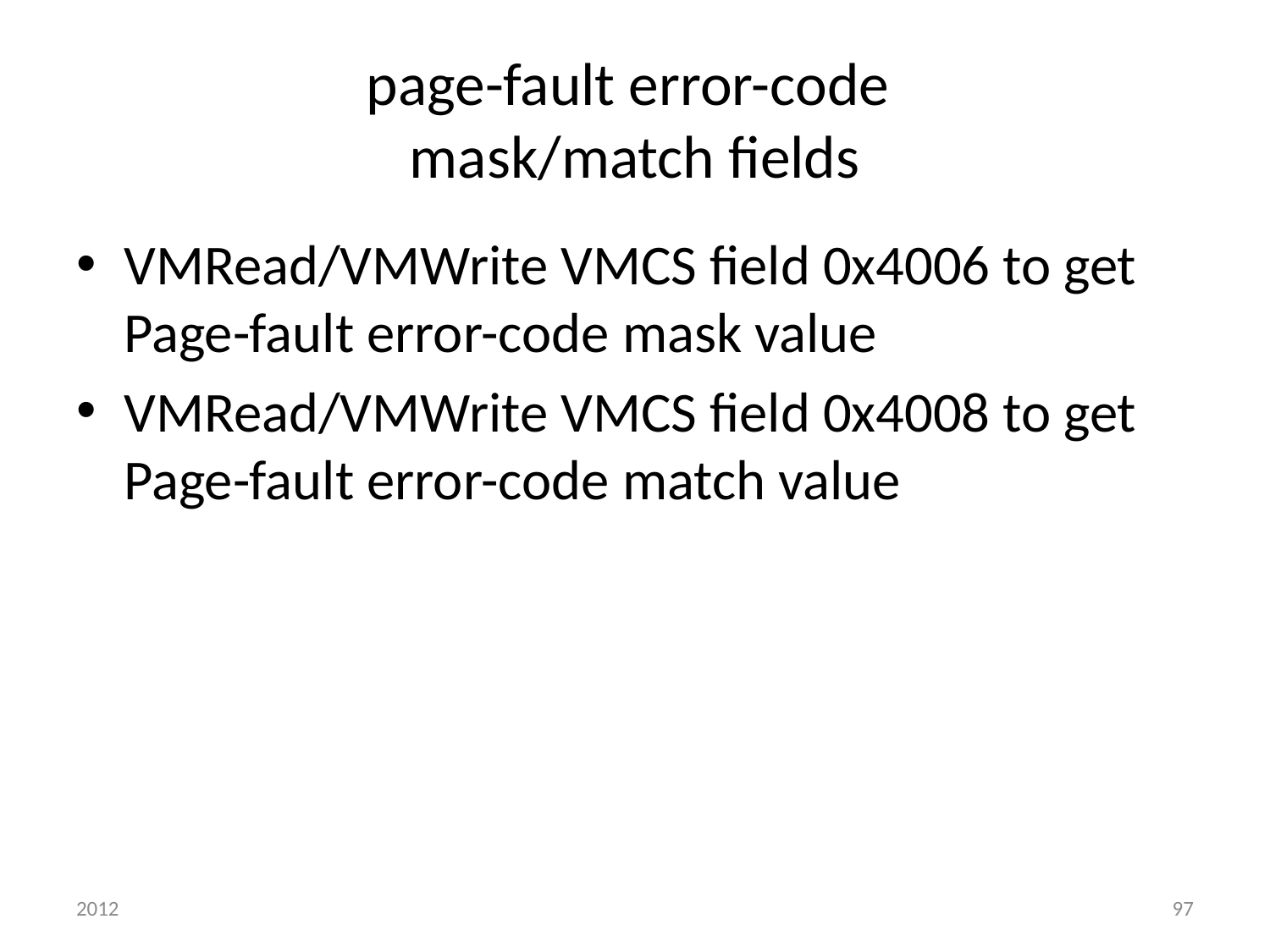

# page-fault error-code mask/match fields
VMRead/VMWrite VMCS field 0x4006 to get Page-fault error-code mask value
VMRead/VMWrite VMCS field 0x4008 to get Page-fault error-code match value
2012

97